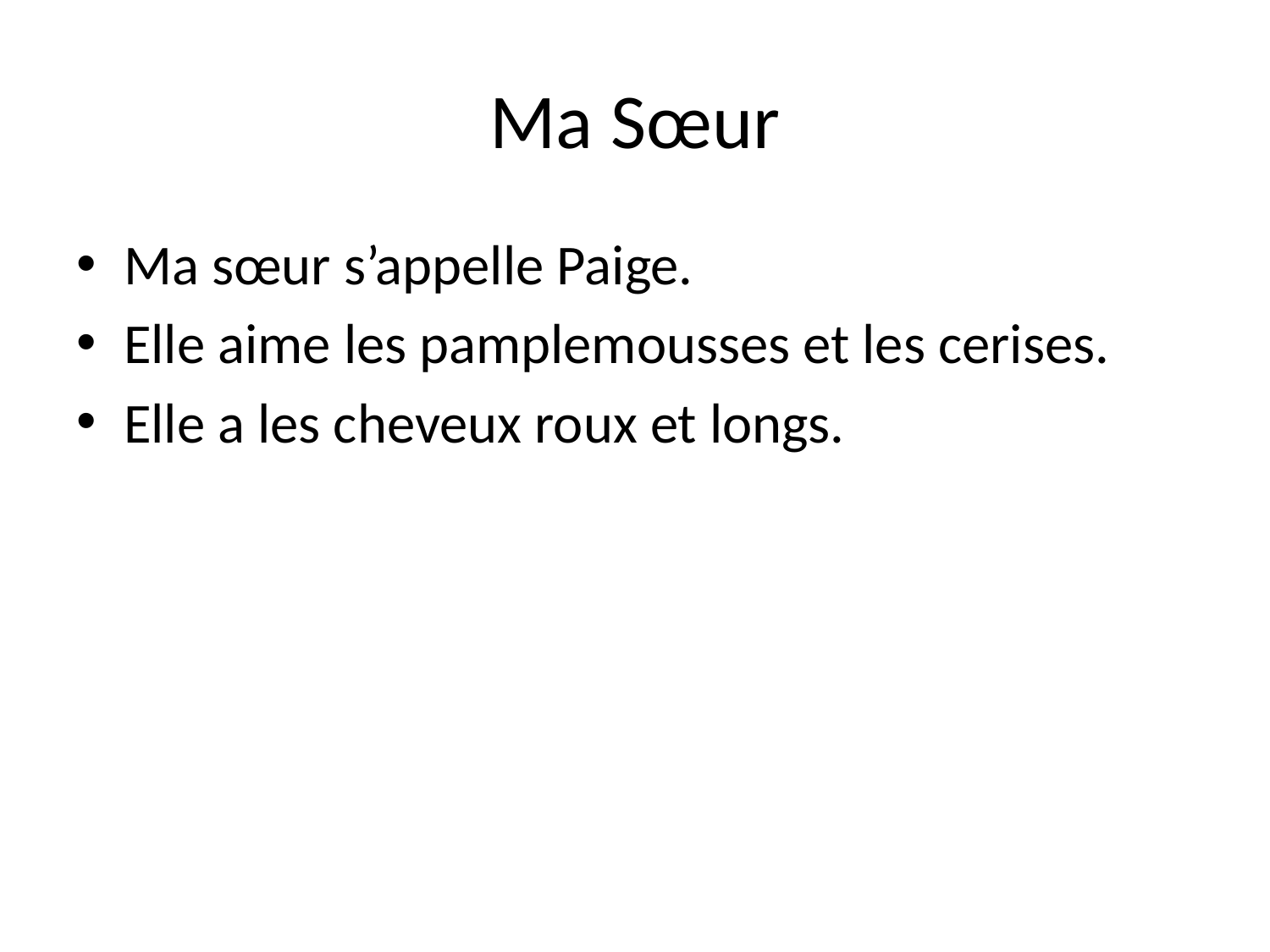

# Ma Sœur
Ma sœur s’appelle Paige.
Elle aime les pamplemousses et les cerises.
Elle a les cheveux roux et longs.